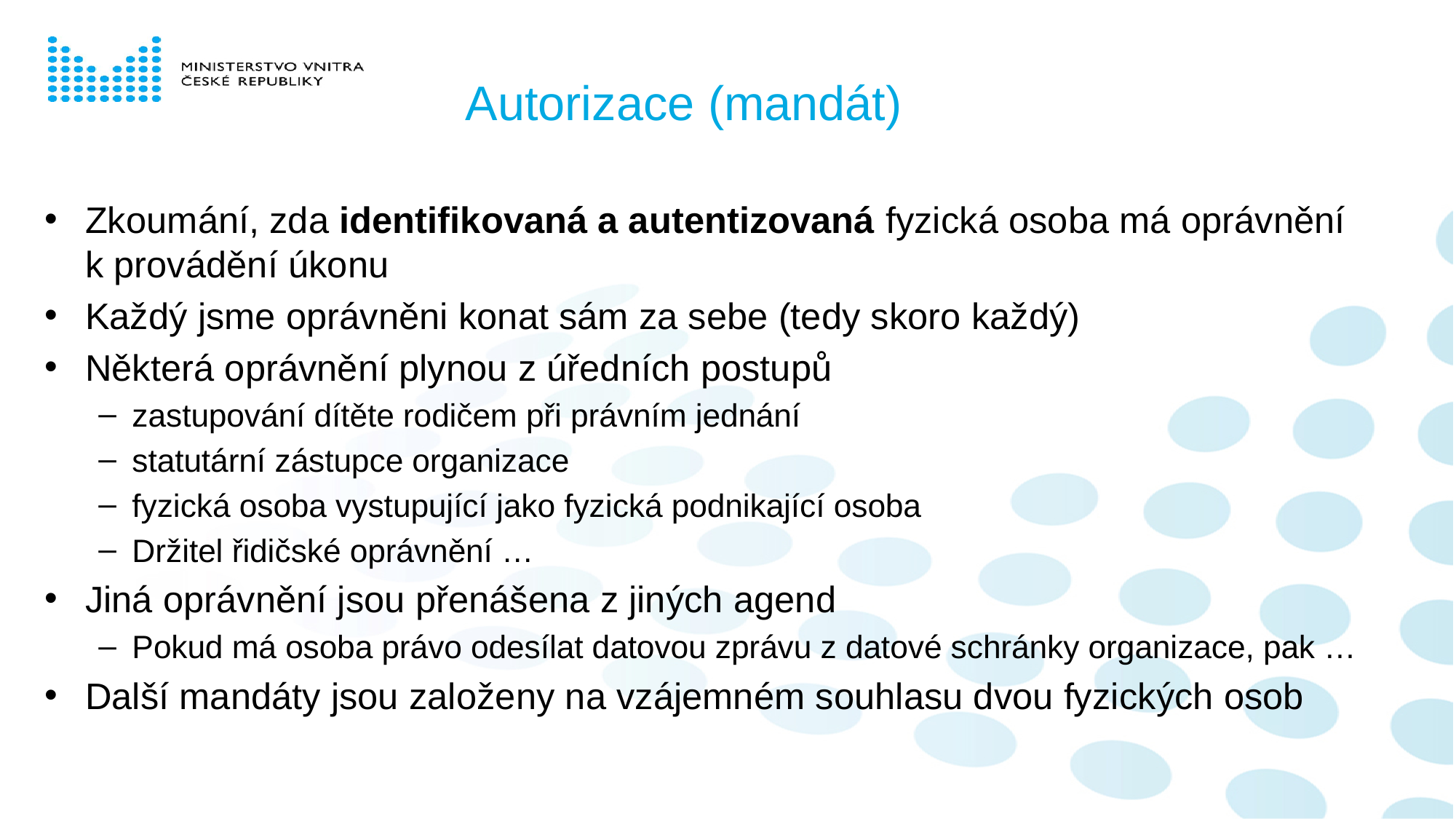

# Autorizace (mandát)
Zkoumání, zda identifikovaná a autentizovaná fyzická osoba má oprávnění k provádění úkonu
Každý jsme oprávněni konat sám za sebe (tedy skoro každý)
Některá oprávnění plynou z úředních postupů
zastupování dítěte rodičem při právním jednání
statutární zástupce organizace
fyzická osoba vystupující jako fyzická podnikající osoba
Držitel řidičské oprávnění …
Jiná oprávnění jsou přenášena z jiných agend
Pokud má osoba právo odesílat datovou zprávu z datové schránky organizace, pak …
Další mandáty jsou založeny na vzájemném souhlasu dvou fyzických osob